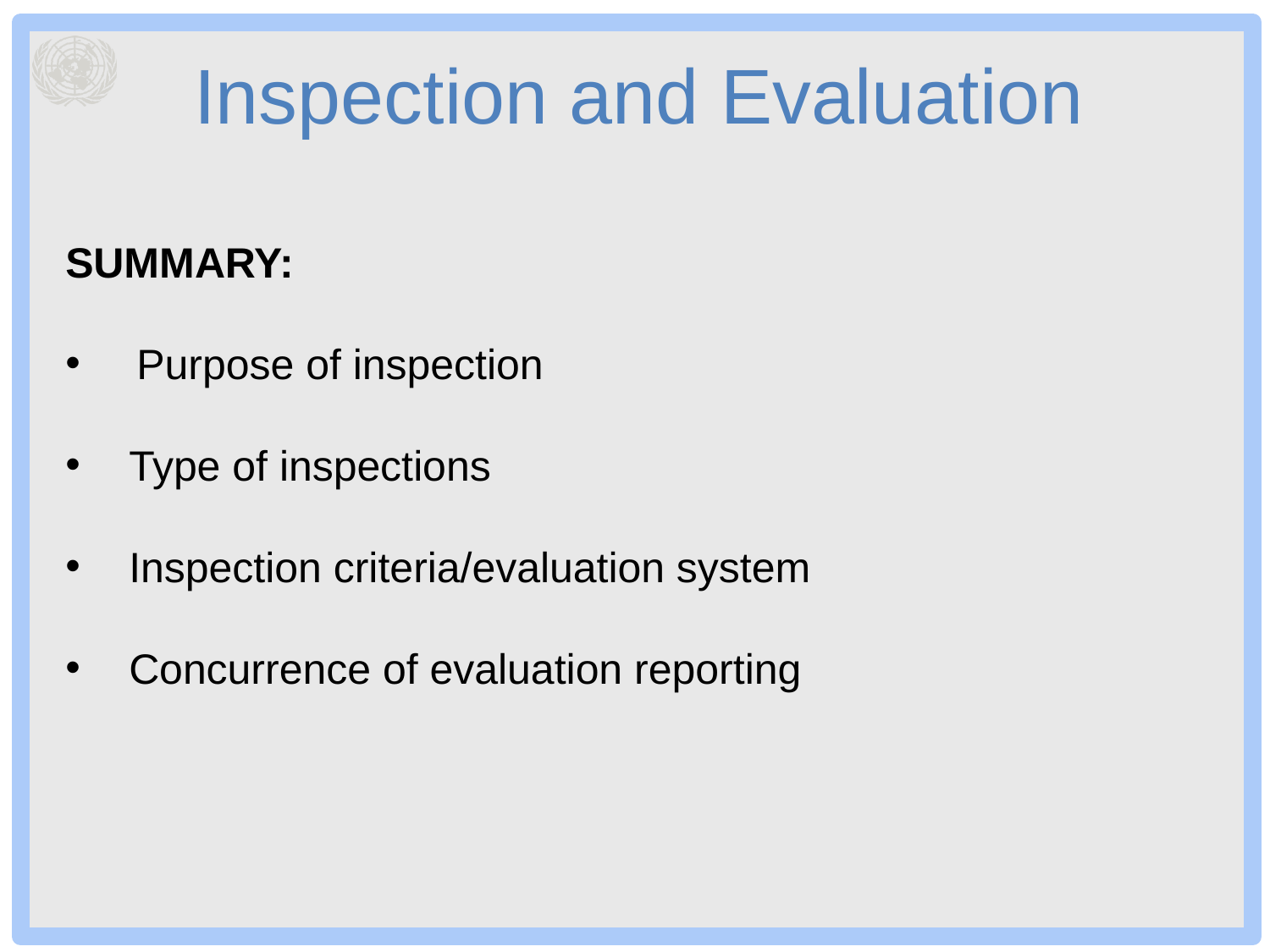

# Inspection and Evaluation
SUMMARY:

  Purpose of inspection

Type of inspections

Inspection criteria/evaluation system

Concurrence of evaluation reporting